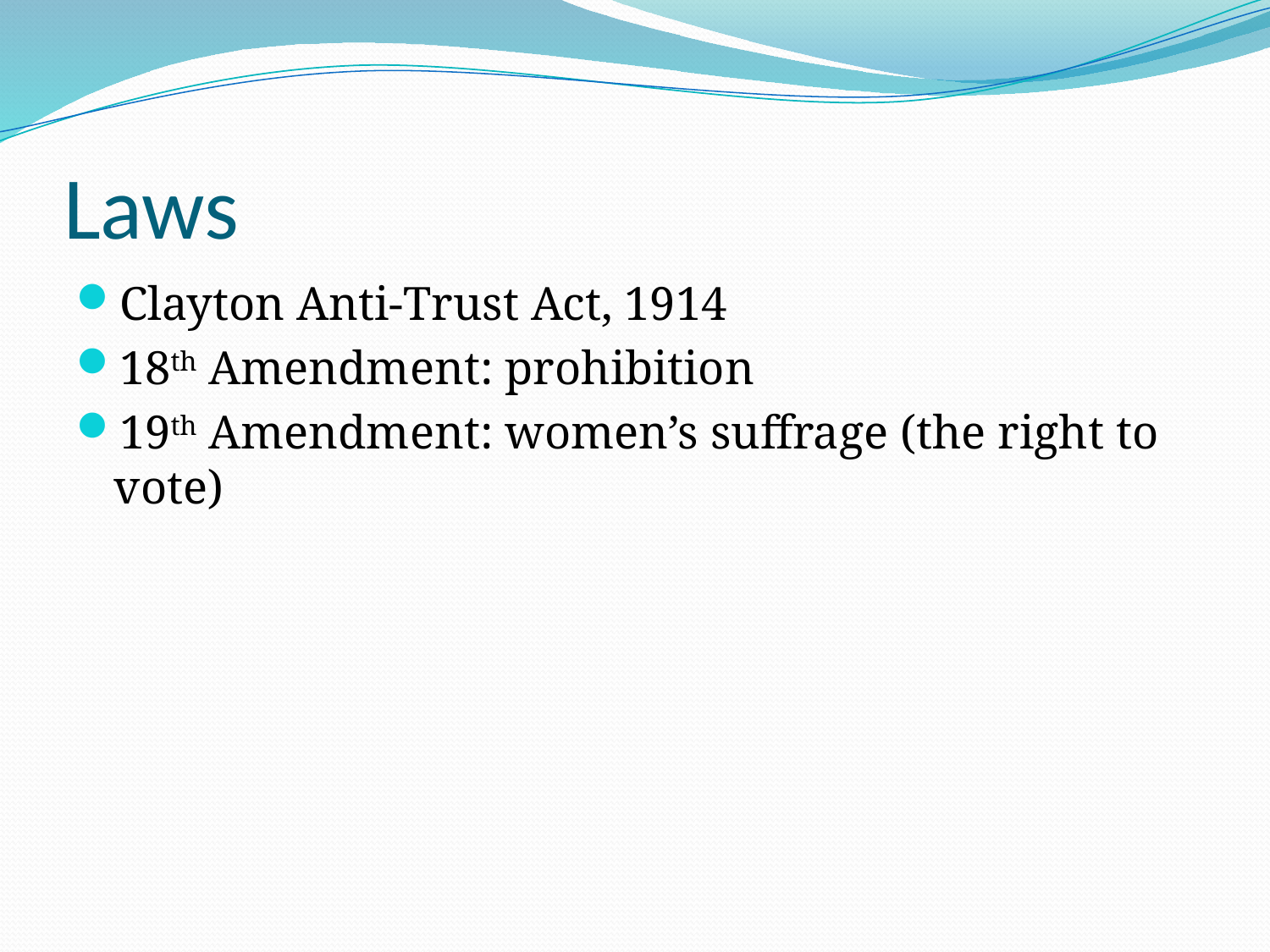

# Laws
Clayton Anti-Trust Act, 1914
18th Amendment: prohibition
19th Amendment: women’s suffrage (the right to vote)